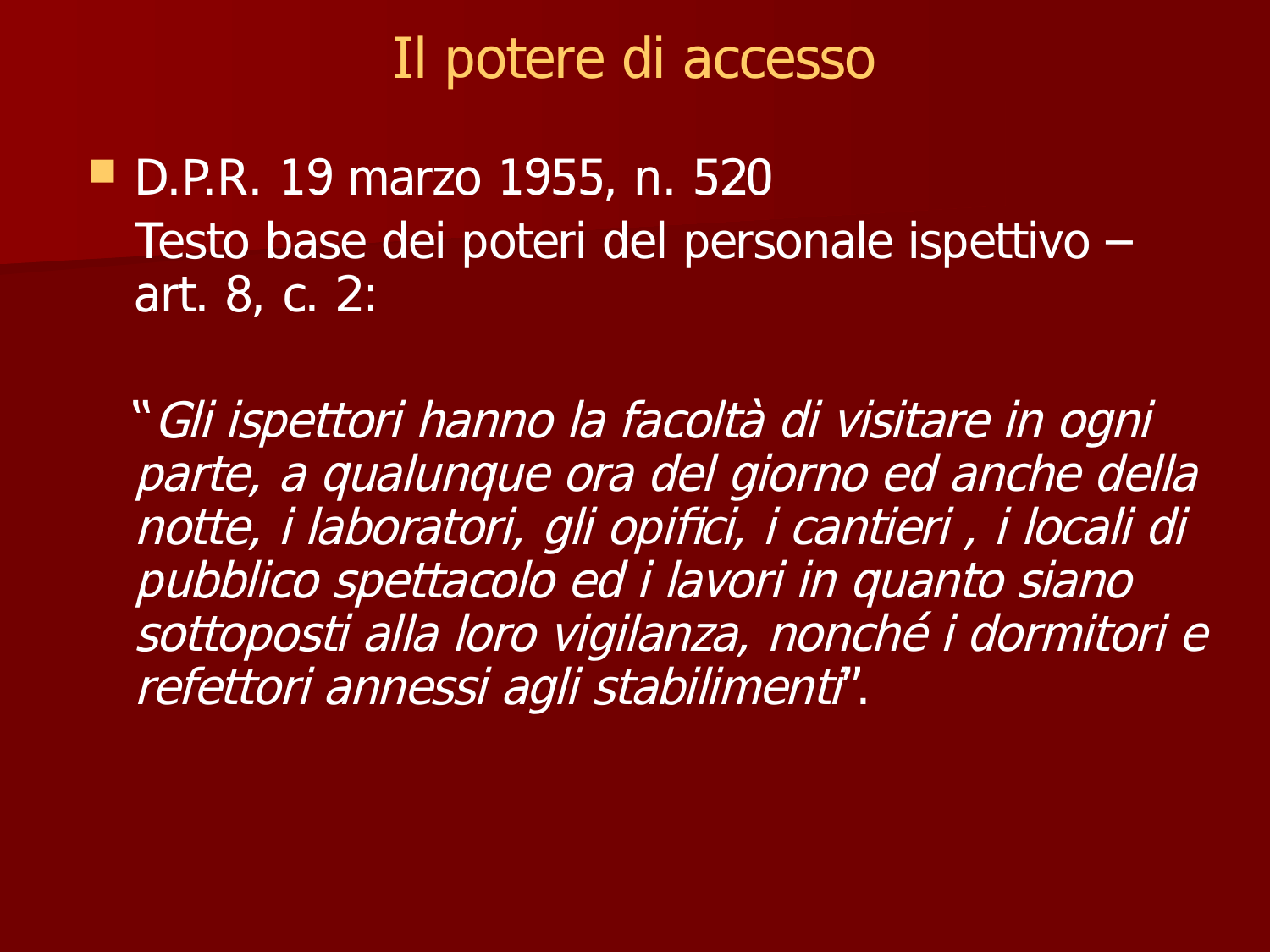

# Il potere di accesso
D.P.R. 19 marzo 1955, n. 520
	Testo base dei poteri del personale ispettivo – art. 8, c. 2:

	“Gli ispettori hanno la facoltà di visitare in ogni parte, a qualunque ora del giorno ed anche della notte, i laboratori, gli opifici, i cantieri , i locali di pubblico spettacolo ed i lavori in quanto siano sottoposti alla loro vigilanza, nonché i dormitori e refettori annessi agli stabilimenti”.